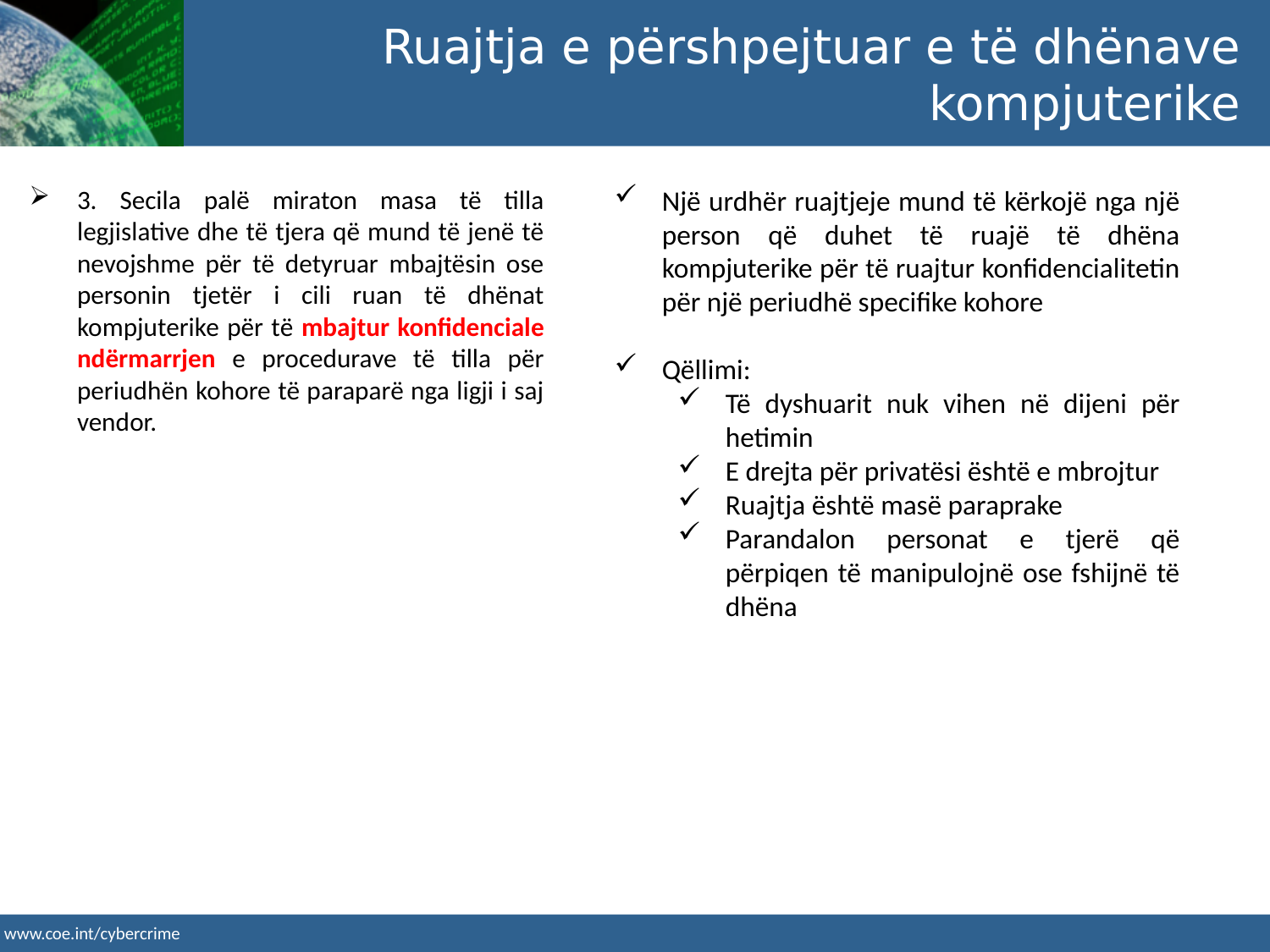

Ruajtja e përshpejtuar e të dhënave kompjuterike
Një urdhër ruajtjeje mund të kërkojë nga një person që duhet të ruajë të dhëna kompjuterike për të ruajtur konfidencialitetin për një periudhë specifike kohore

Qëllimi:
Të dyshuarit nuk vihen në dijeni për hetimin
E drejta për privatësi është e mbrojtur
Ruajtja është masë paraprake
Parandalon personat e tjerë që përpiqen të manipulojnë ose fshijnë të dhëna
3. Secila palë miraton masa të tilla legjislative dhe të tjera që mund të jenë të nevojshme për të detyruar mbajtësin ose personin tjetër i cili ruan të dhënat kompjuterike për të mbajtur konfidenciale ndërmarrjen e procedurave të tilla për periudhën kohore të paraparë nga ligji i saj vendor.